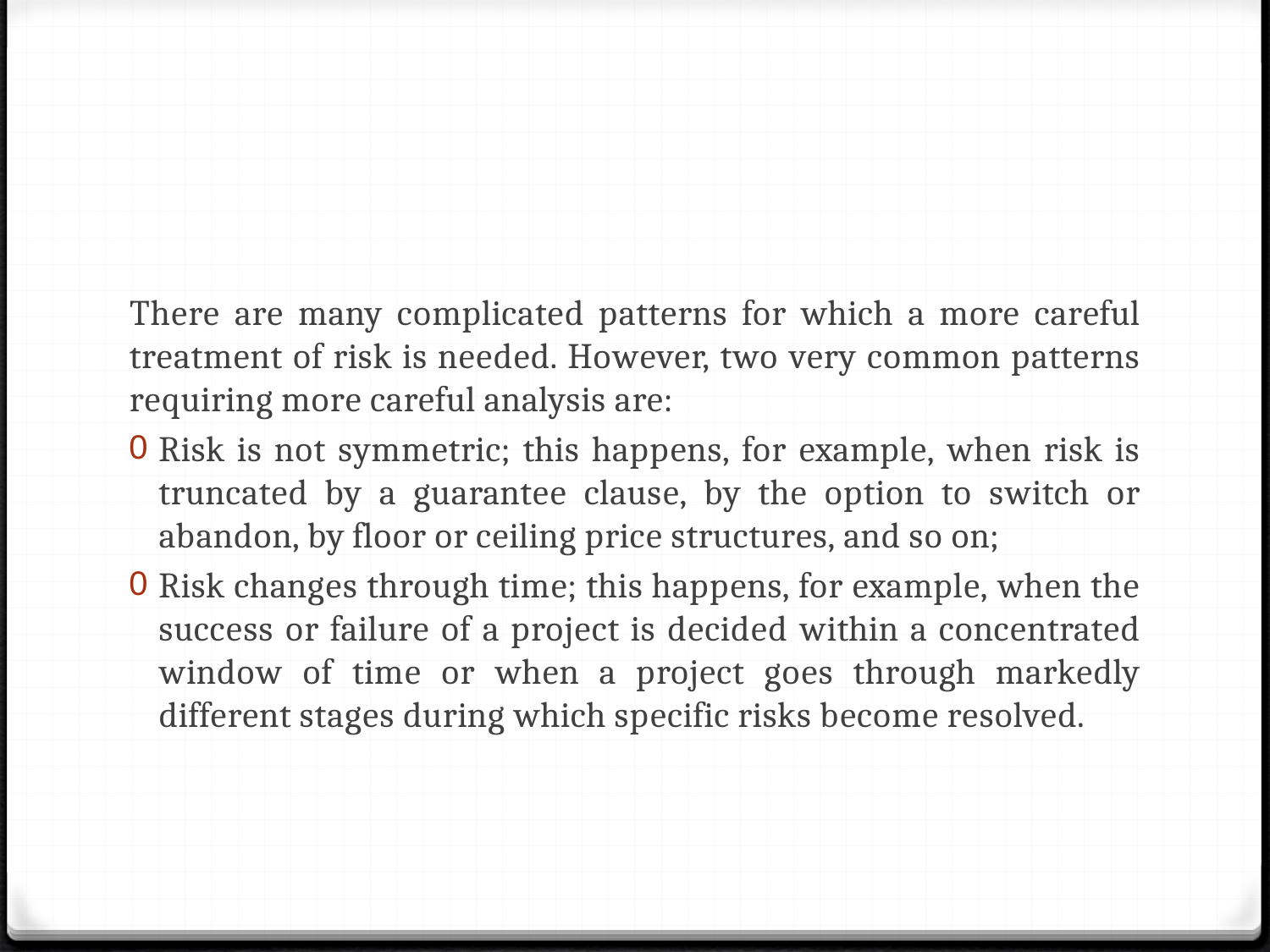

#
There are many complicated patterns for which a more careful treatment of risk is needed. However, two very common patterns requiring more careful analysis are:
Risk is not symmetric; this happens, for example, when risk is truncated by a guarantee clause, by the option to switch or abandon, by floor or ceiling price structures, and so on;
Risk changes through time; this happens, for example, when the success or failure of a project is decided within a concentrated window of time or when a project goes through markedly different stages during which specific risks become resolved.